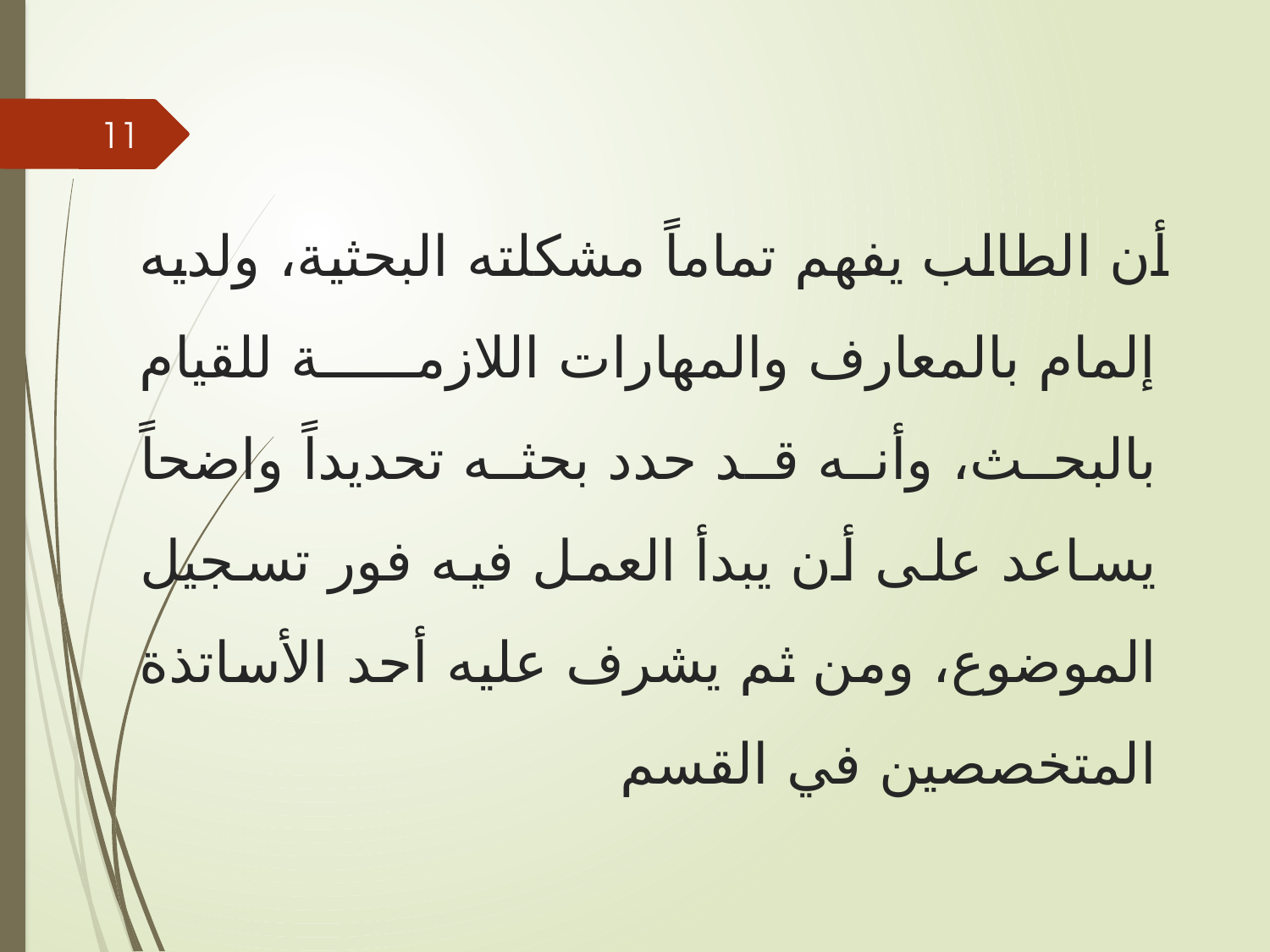

11
  أن الطالب يفهم تماماً مشكلته البحثية، ولديه إلمام بالمعارف والمهارات اللازمة للقيام بالبحث، وأنه قد حدد بحثه تحديداً واضحاً يساعد على أن يبدأ العمل فيه فور تسجيل الموضوع، ومن ثم يشرف عليه أحد الأساتذة المتخصصين في القسم